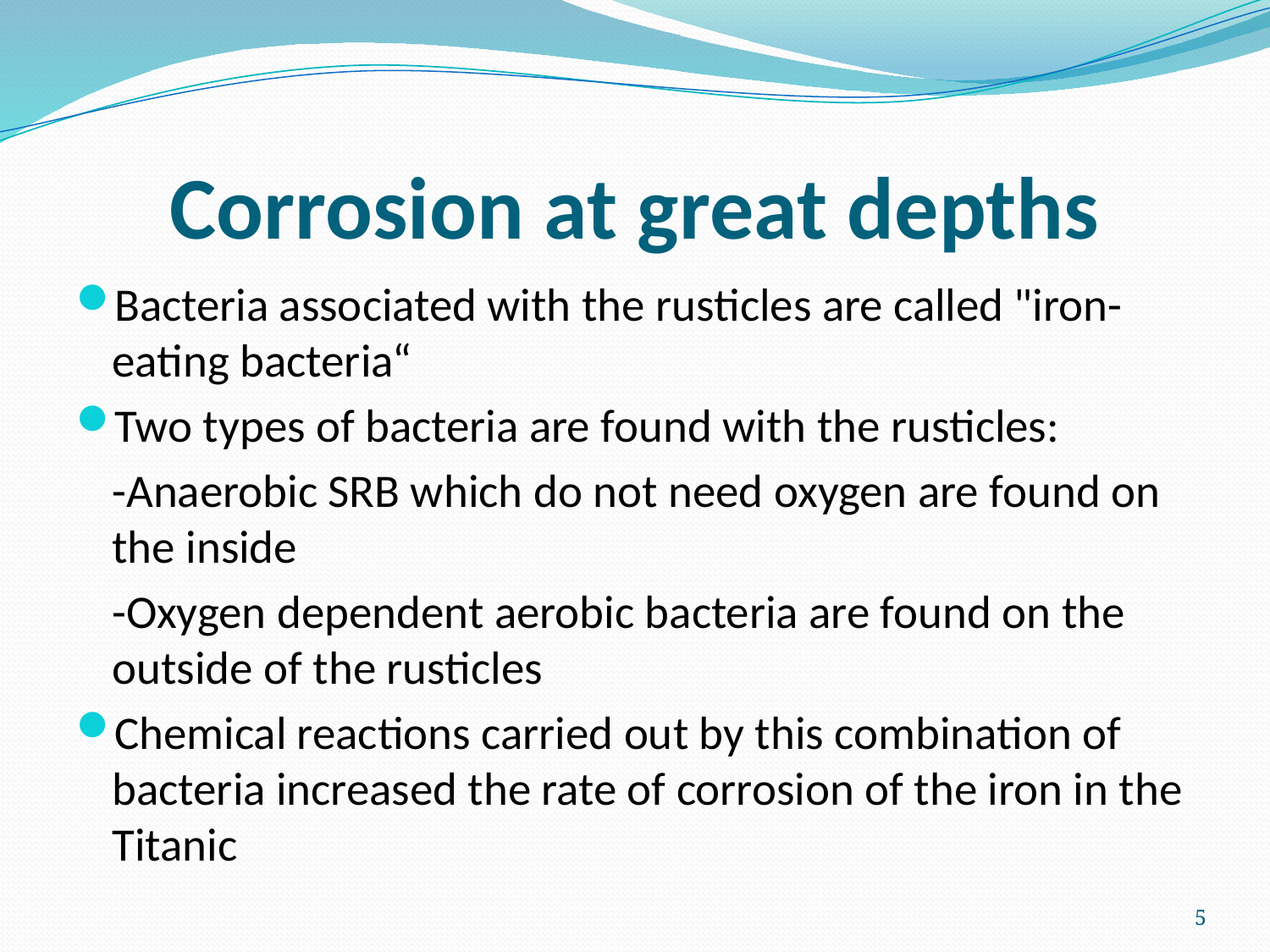

# Corrosion at great depths
Bacteria associated with the rusticles are called "iron-eating bacteria“
Two types of bacteria are found with the rusticles:
	-Anaerobic SRB which do not need oxygen are found on the inside
	-Oxygen dependent aerobic bacteria are found on the outside of the rusticles
Chemical reactions carried out by this combination of bacteria increased the rate of corrosion of the iron in the Titanic

5